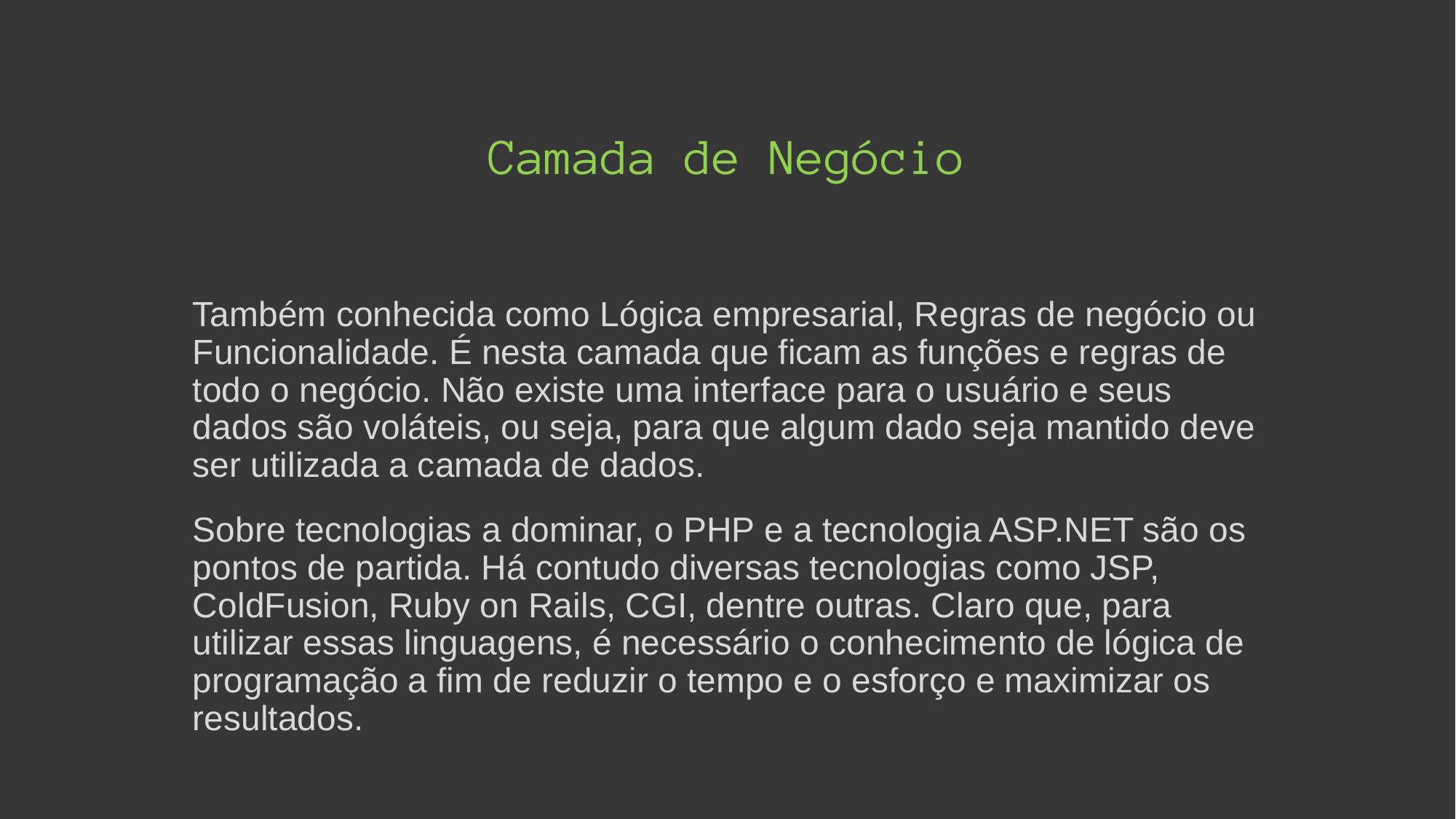

# Camada de Negócio

Também conhecida como Lógica empresarial, Regras de negócio ou Funcionalidade. É nesta camada que ficam as funções e regras de todo o negócio. Não existe uma interface para o usuário e seus dados são voláteis, ou seja, para que algum dado seja mantido deve ser utilizada a camada de dados.
Sobre tecnologias a dominar, o PHP e a tecnologia ASP.NET são os pontos de partida. Há contudo diversas tecnologias como JSP, ColdFusion, Ruby on Rails, CGI, dentre outras. Claro que, para utilizar essas linguagens, é necessário o conhecimento de lógica de programação a fim de reduzir o tempo e o esforço e maximizar os resultados.